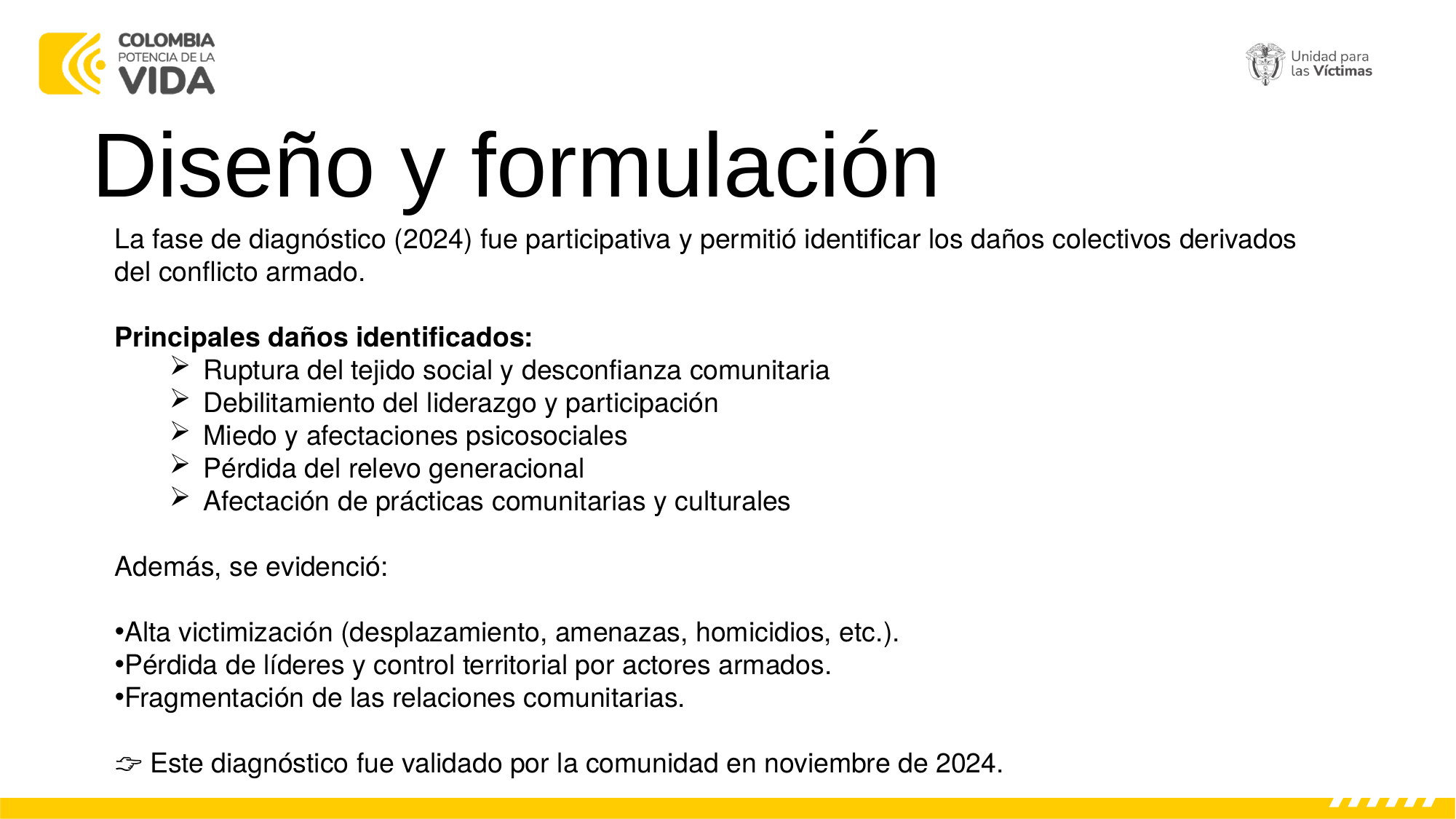

Agenda:
Diseño y formulación
La fase de diagnóstico (2024) fue participativa y permitió identificar los daños colectivos derivados del conflicto armado.

Principales daños identificados:
Ruptura del tejido social y desconfianza comunitaria
Debilitamiento del liderazgo y participación
Miedo y afectaciones psicosociales
Pérdida del relevo generacional
Afectación de prácticas comunitarias y culturales

Además, se evidenció:

Alta victimización (desplazamiento, amenazas, homicidios, etc.).
Pérdida de líderes y control territorial por actores armados.
Fragmentación de las relaciones comunitarias.

👉 Este diagnóstico fue validado por la comunidad en noviembre de 2024.